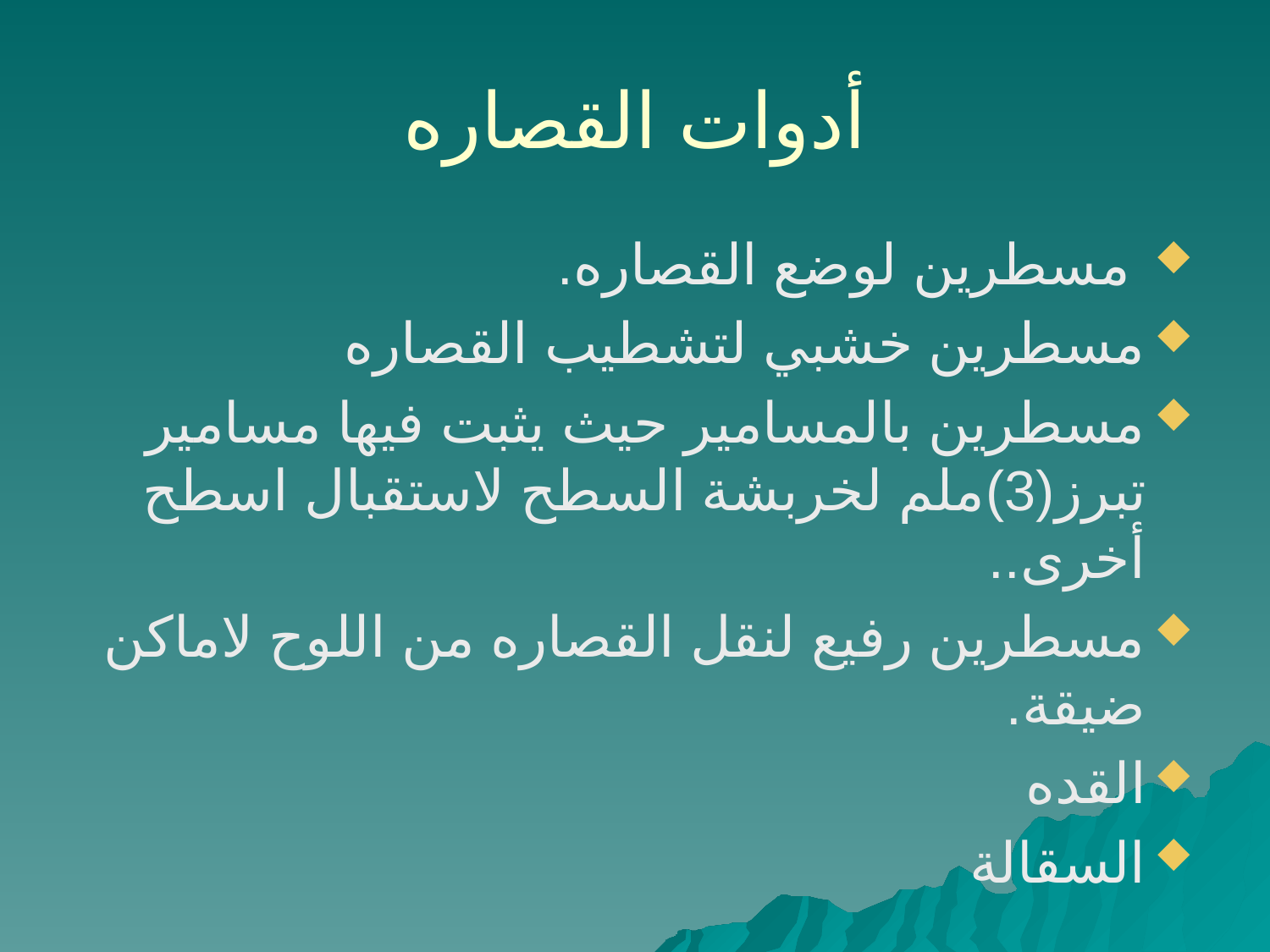

# أدوات القصاره
 مسطرين لوضع القصاره.
مسطرين خشبي لتشطيب القصاره
مسطرين بالمسامير حيث يثبت فيها مسامير تبرز(3)ملم لخربشة السطح لاستقبال اسطح أخرى..
مسطرين رفيع لنقل القصاره من اللوح لاماكن ضيقة.
القده
السقالة